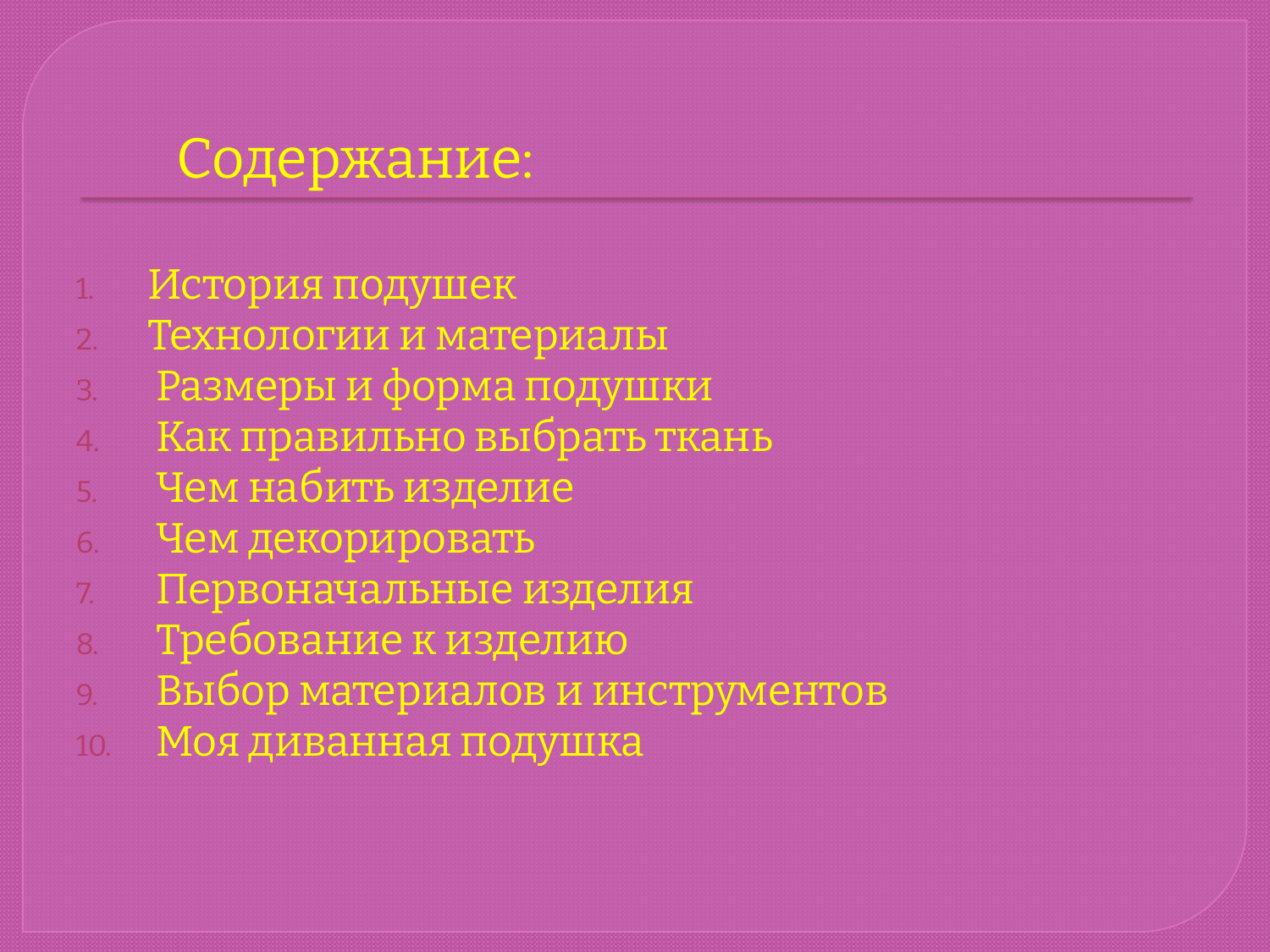

Содержание:

История подушек
Технологии и материалы
 Размеры и форма подушки
 Как правильно выбрать ткань
 Чем набить изделие
 Чем декорировать
 Первоначальные изделия
 Требование к изделию
 Выбор материалов и инструментов
 Моя диванная подушка